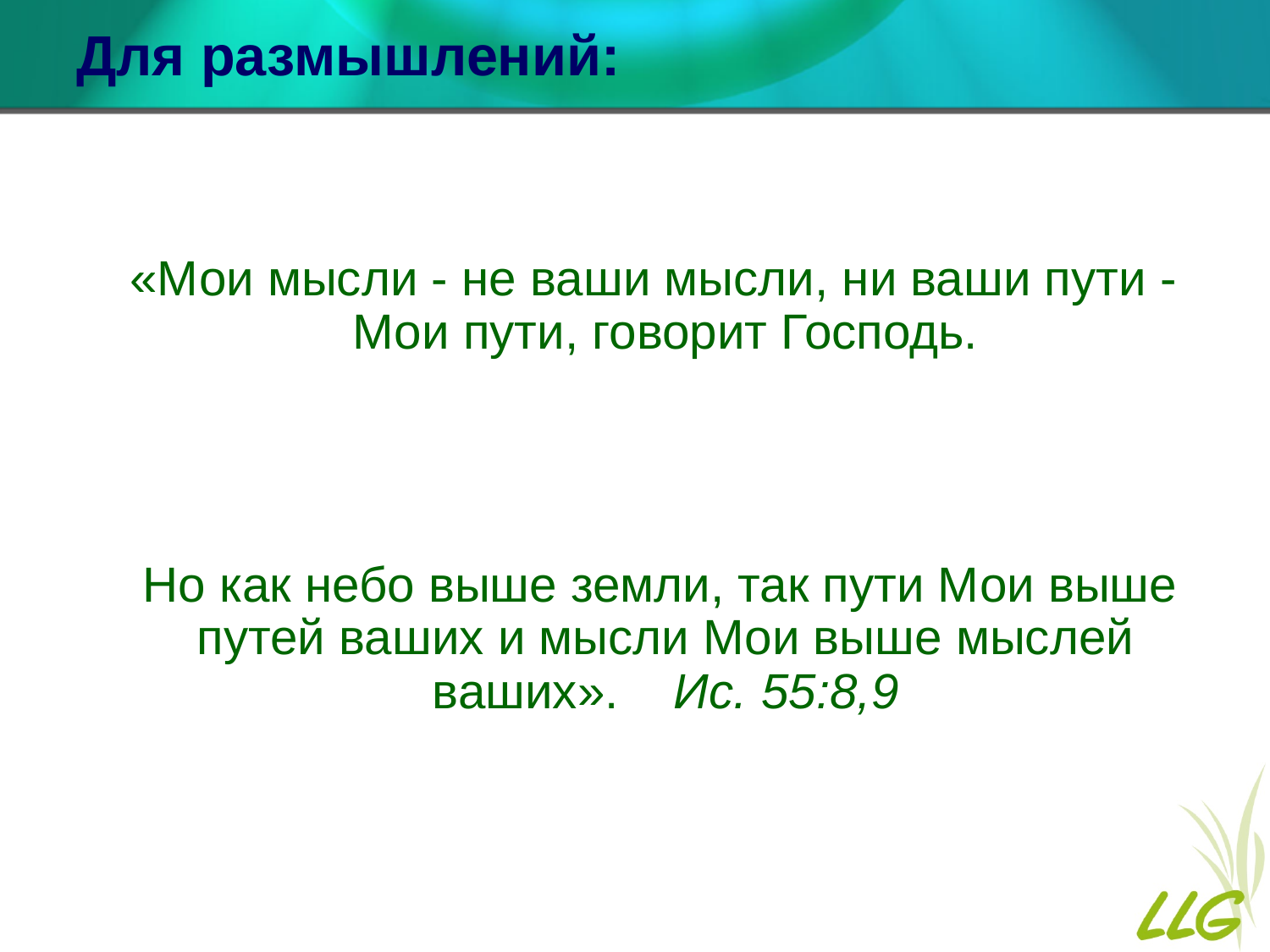

# Для размышлений:

«Мои мысли - не ваши мысли, ни ваши пути - Мои пути, говорит Господь.

 Но как небо выше земли, так пути Мои выше путей ваших и мысли Мои выше мыслей ваших».    Ис. 55:8,9